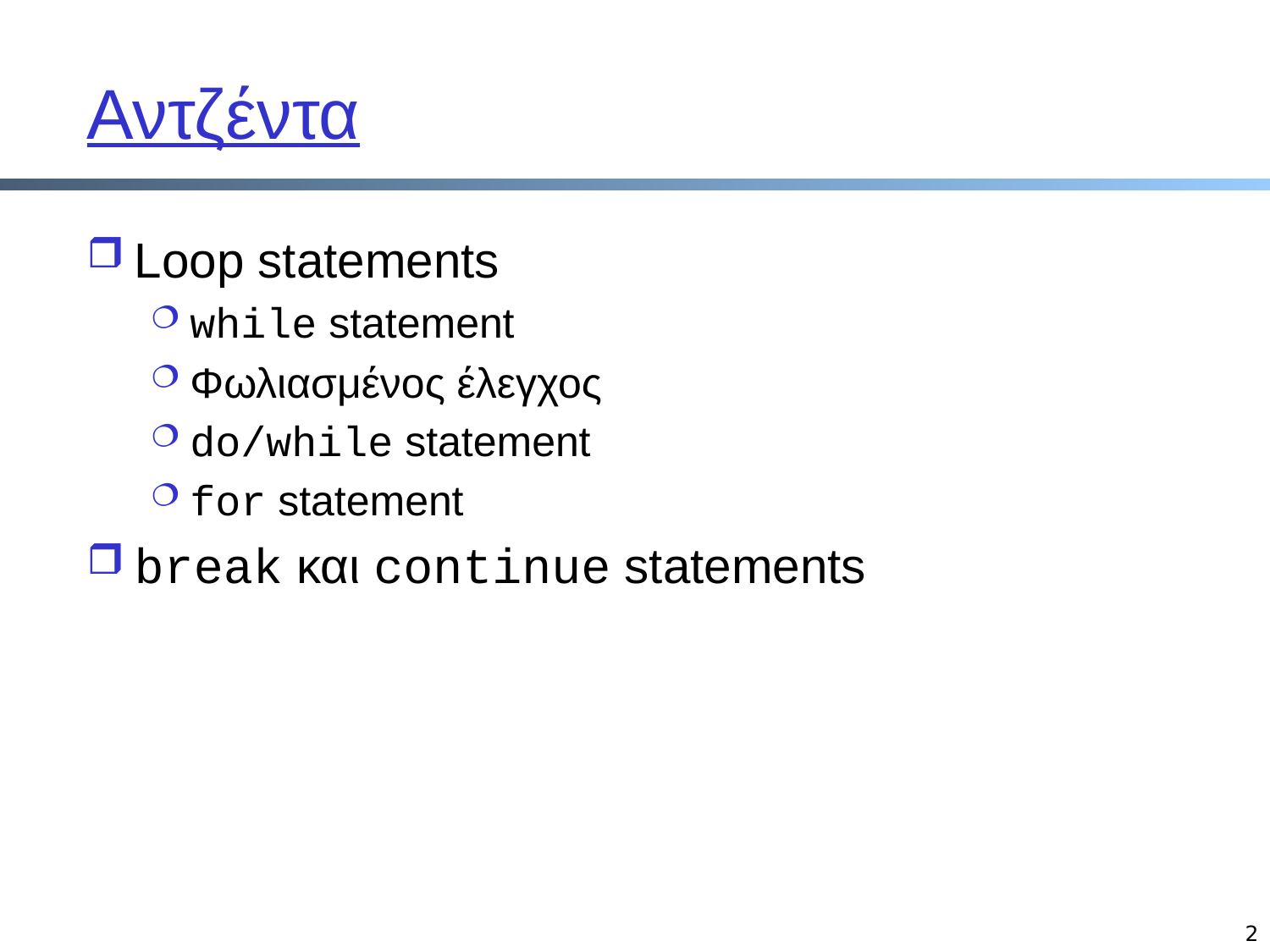

Αντζέντα
Loop statements
while statement
Φωλιασμένος έλεγχος
do/while statement
for statement
break και continue statements

2